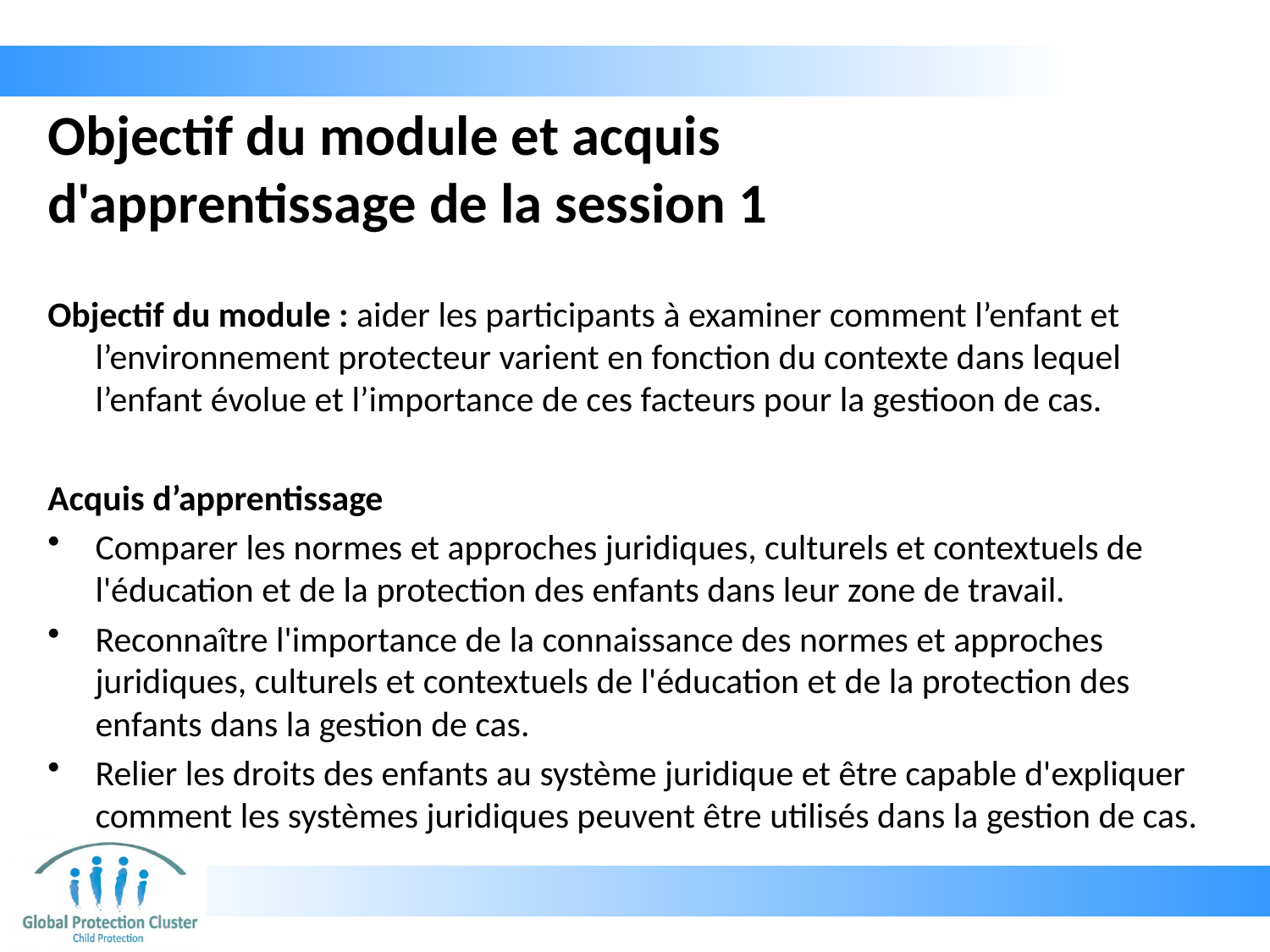

# Objectif du module et acquis d'apprentissage de la session 1

Objectif du module : aider les participants à examiner comment l’enfant et l’environnement protecteur varient en fonction du contexte dans lequel l’enfant évolue et l’importance de ces facteurs pour la gestioon de cas.

Acquis d’apprentissage
Comparer les normes et approches juridiques, culturels et contextuels de l'éducation et de la protection des enfants dans leur zone de travail.
Reconnaître l'importance de la connaissance des normes et approches juridiques, culturels et contextuels de l'éducation et de la protection des enfants dans la gestion de cas.
Relier les droits des enfants au système juridique et être capable d'expliquer comment les systèmes juridiques peuvent être utilisés dans la gestion de cas.